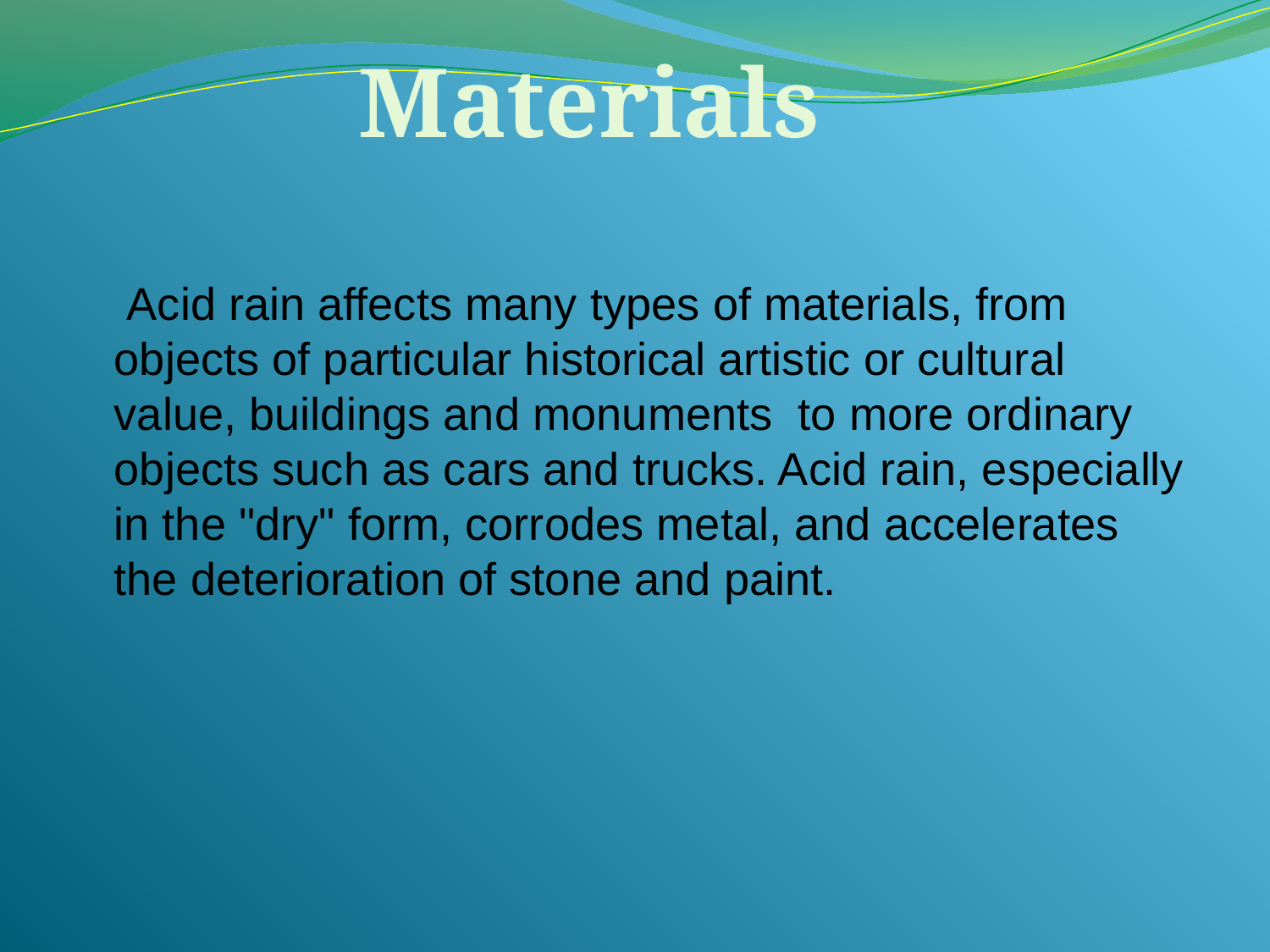

Materials
    Acid rain affects many types of materials, from objects of particular historical artistic or cultural value, buildings and monuments  to more ordinary objects such as cars and trucks. Acid rain, especially in the "dry" form, corrodes metal, and accelerates the deterioration of stone and paint.